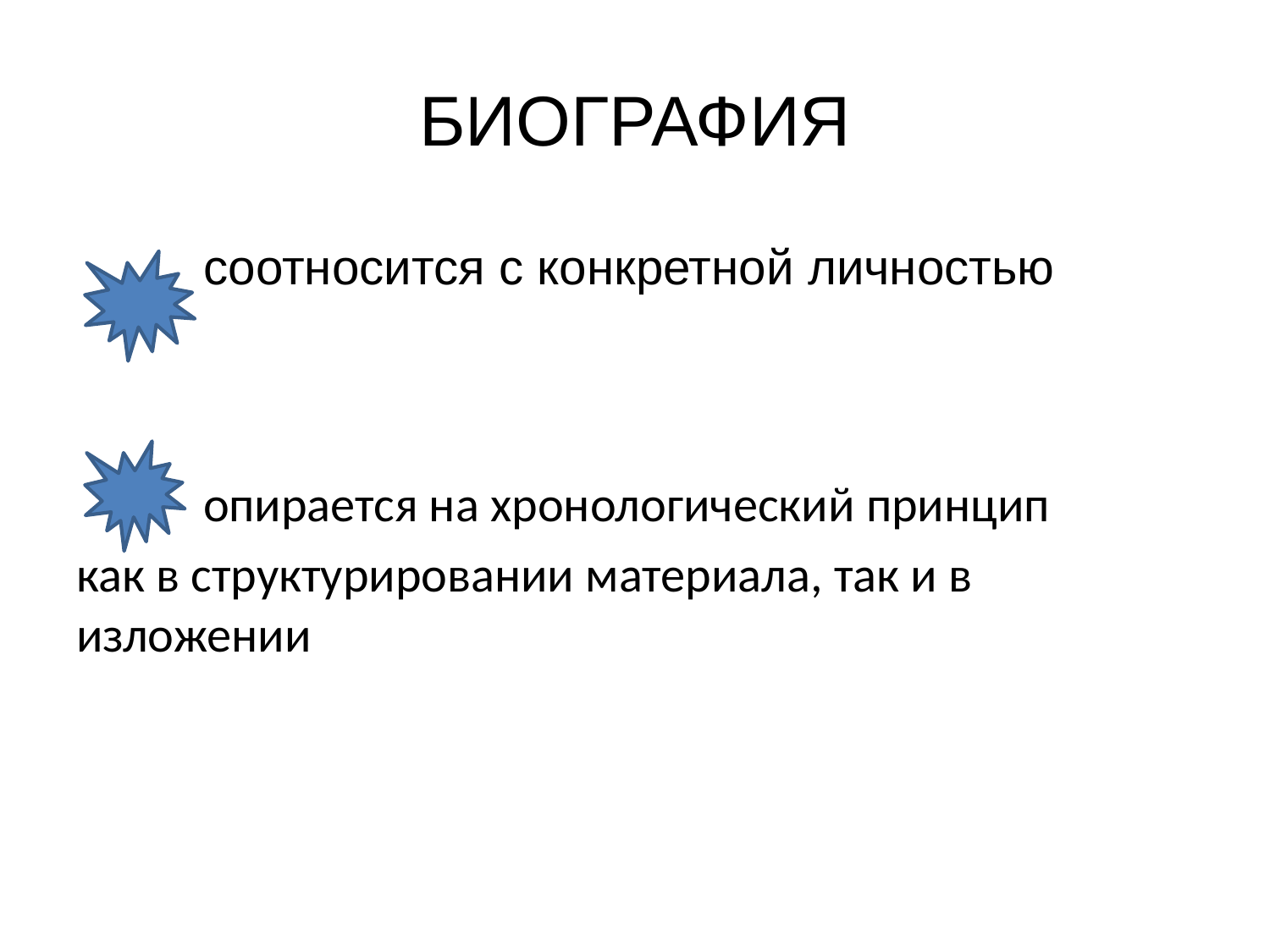

# БИОГРАФИЯ
	соотносится с конкретной личностью

	опирается на хронологический принцип
как в структурировании материала, так и в изложении